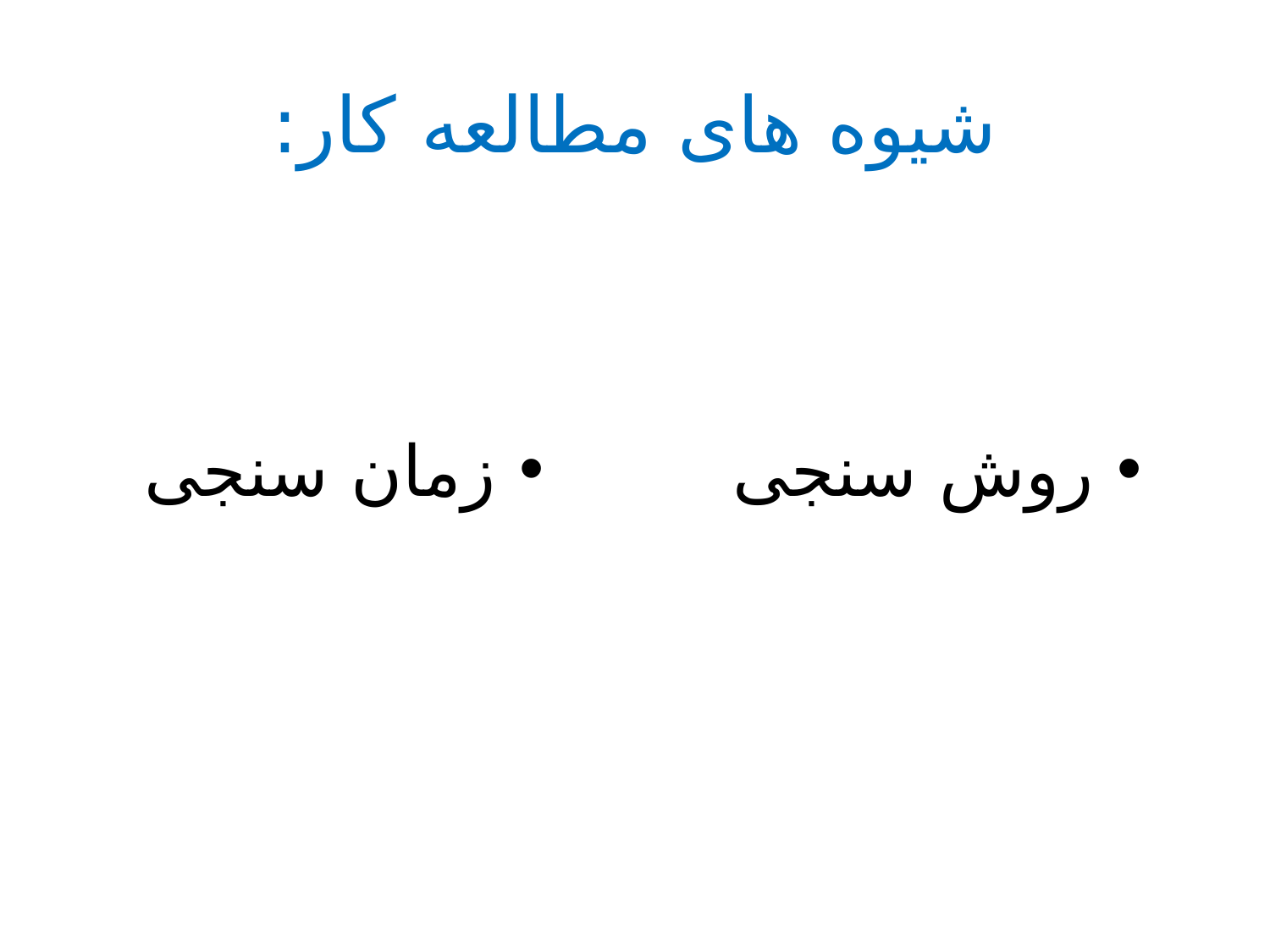

# شیوه های مطالعه کار:

زمان سنجی

روش سنجی